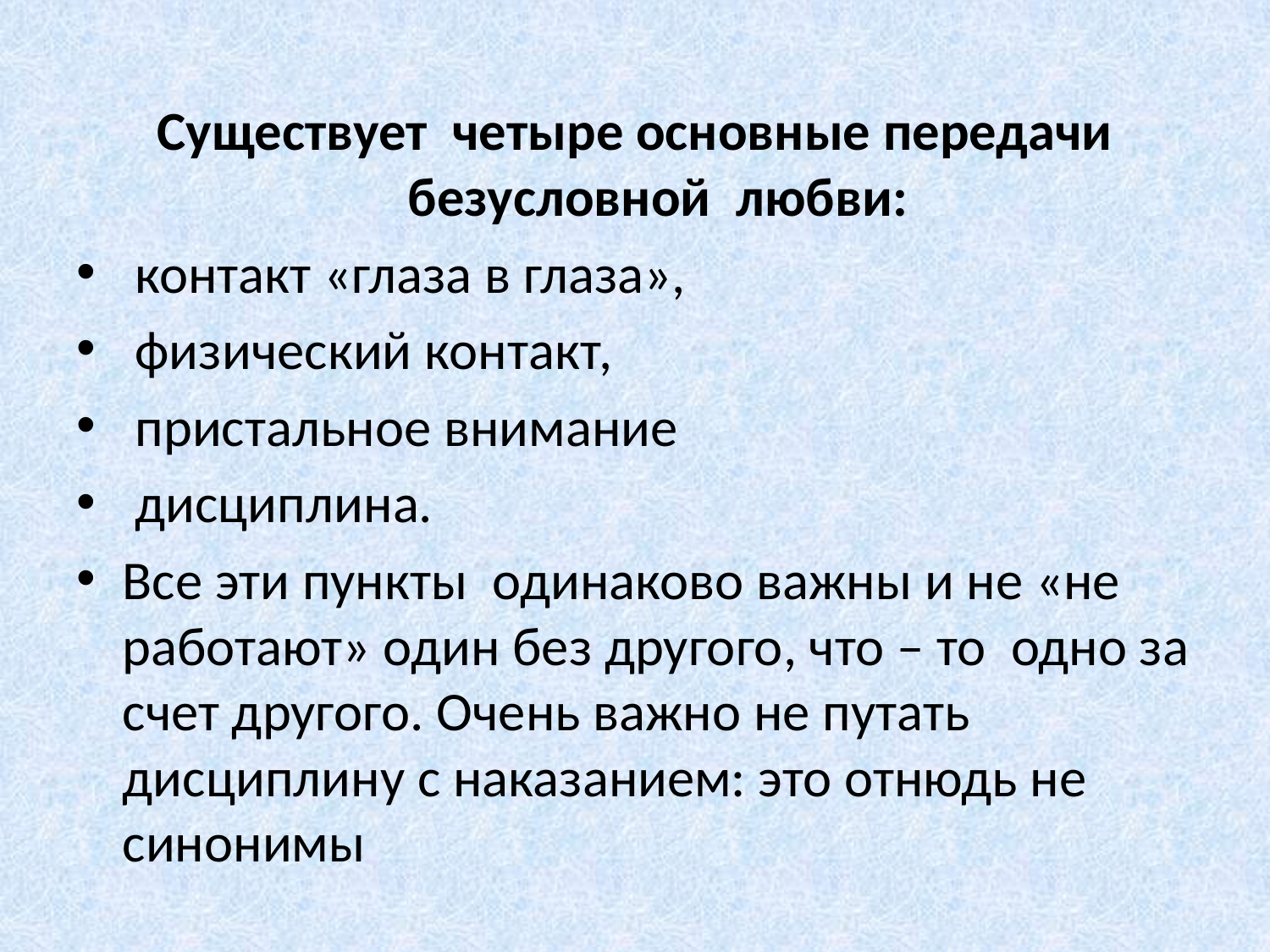

Существует  четыре основные передачи безусловной  любви:
 контакт «глаза в глаза»,
 физический контакт,
 пристальное внимание
 дисциплина.
Все эти пункты  одинаково важны и не «не работают» один без другого, что – то  одно за счет другого. Очень важно не путать дисциплину с наказанием: это отнюдь не синонимы